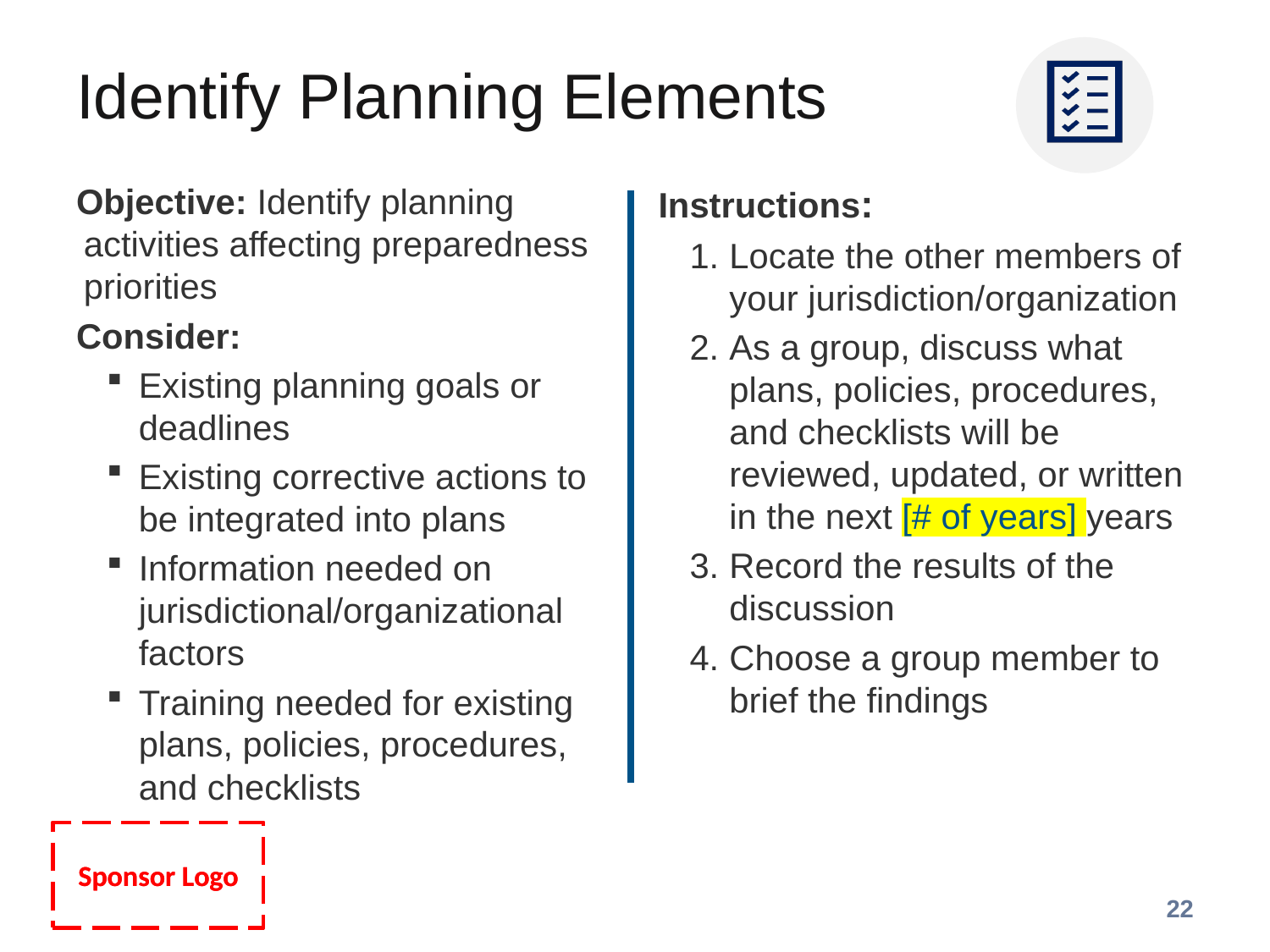

# Identify Planning Elements

Objective: Identify planning activities affecting preparedness priorities
Consider:
Existing planning goals or deadlines
Existing corrective actions to be integrated into plans
Information needed on jurisdictional/organizational factors
Training needed for existing plans, policies, procedures, and checklists
Instructions:
Locate the other members of your jurisdiction/organization
As a group, discuss what plans, policies, procedures, and checklists will be reviewed, updated, or written in the next [# of years] years
Record the results of the discussion
Choose a group member to brief the findings
22